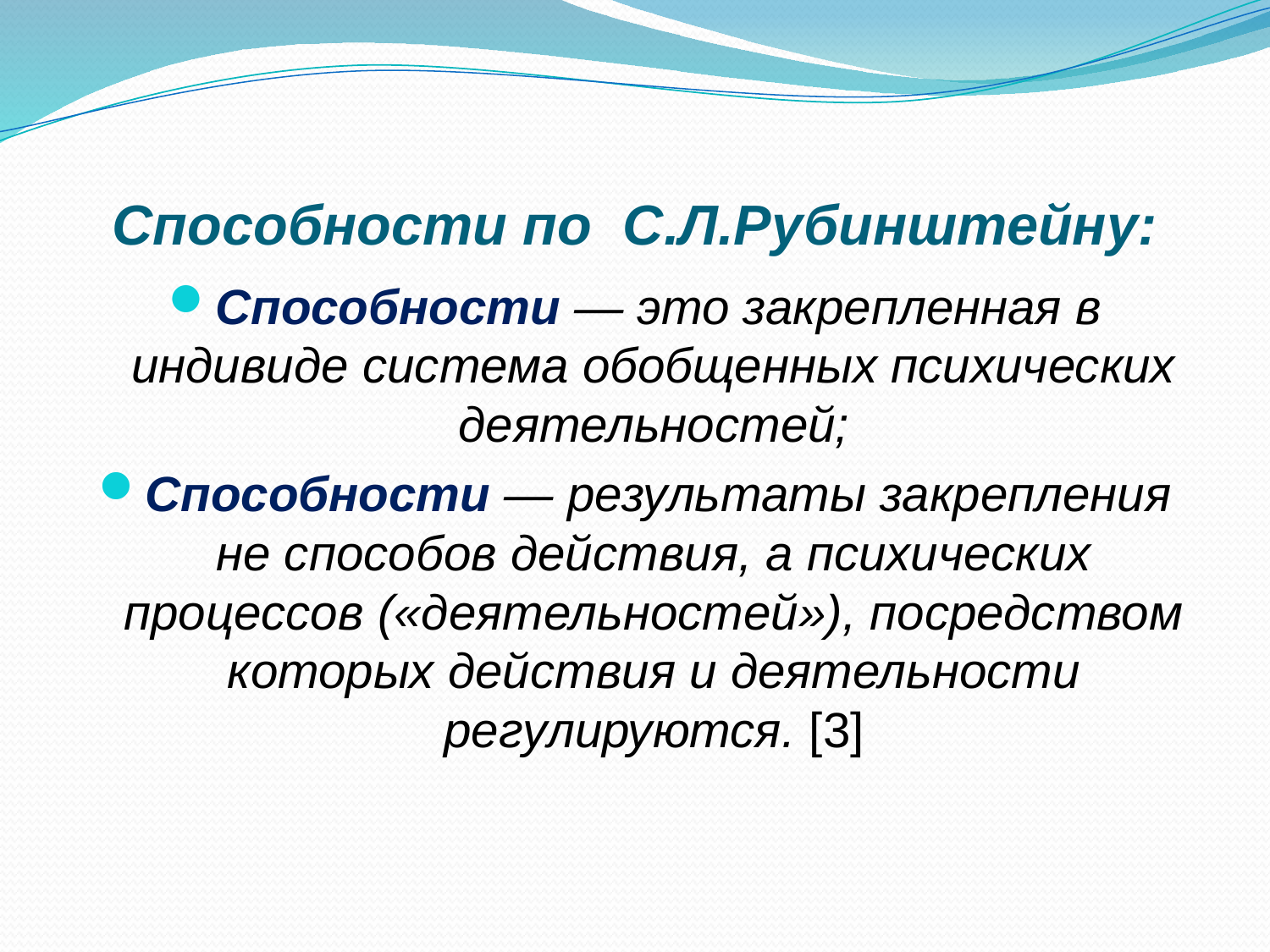

Способности по  С.Л.Рубинштейну:
Способности — это закрепленная в индивиде система обобщенных психических деятельностей;
Способности — результаты закрепления не способов действия, а психических процессов («деятельностей»), посредством которых действия и деятельности регулируются. [3]